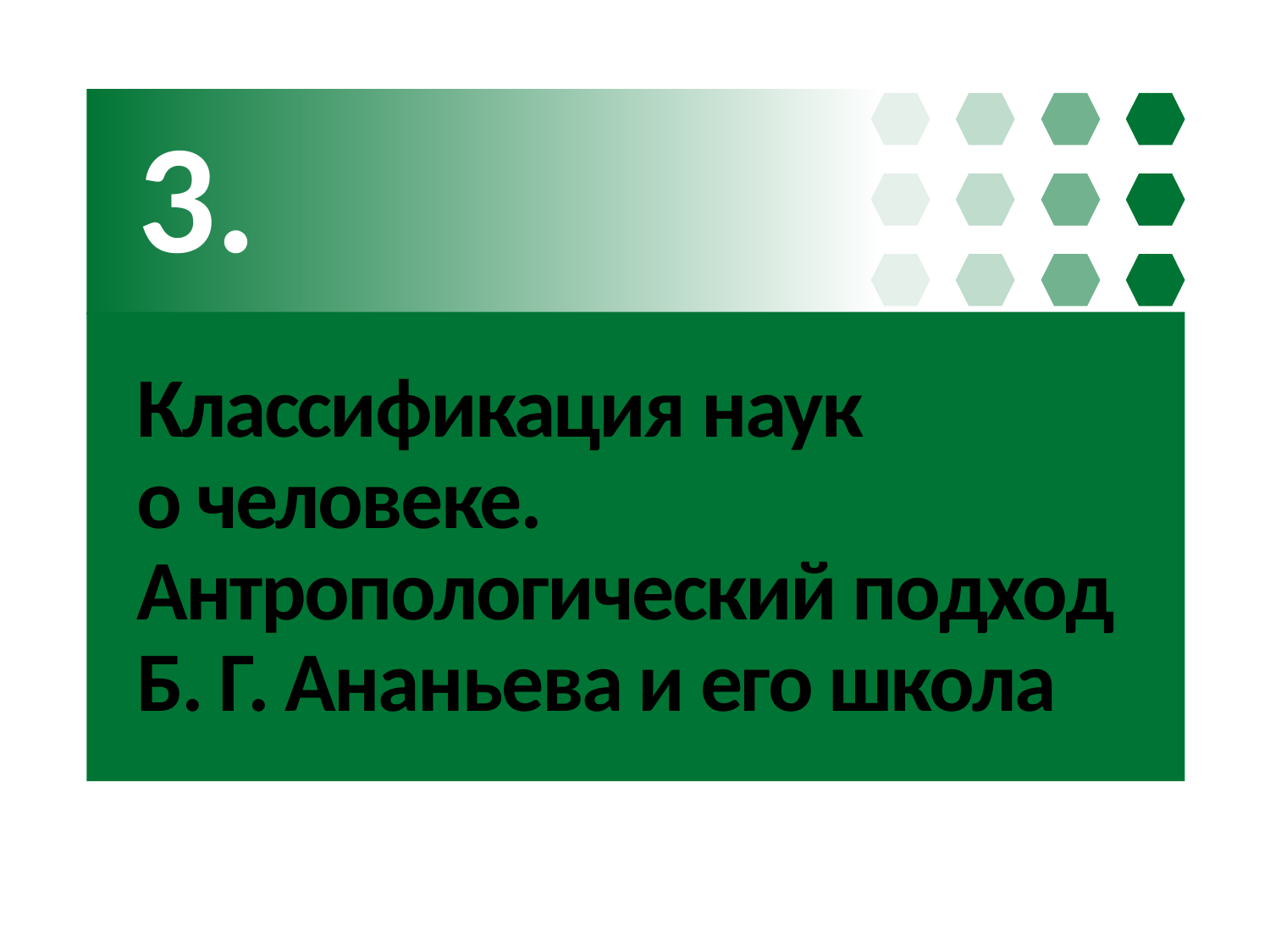

3.
# Классификация наук о человеке. Антропологический подход Б. Г. Ананьева и его школа